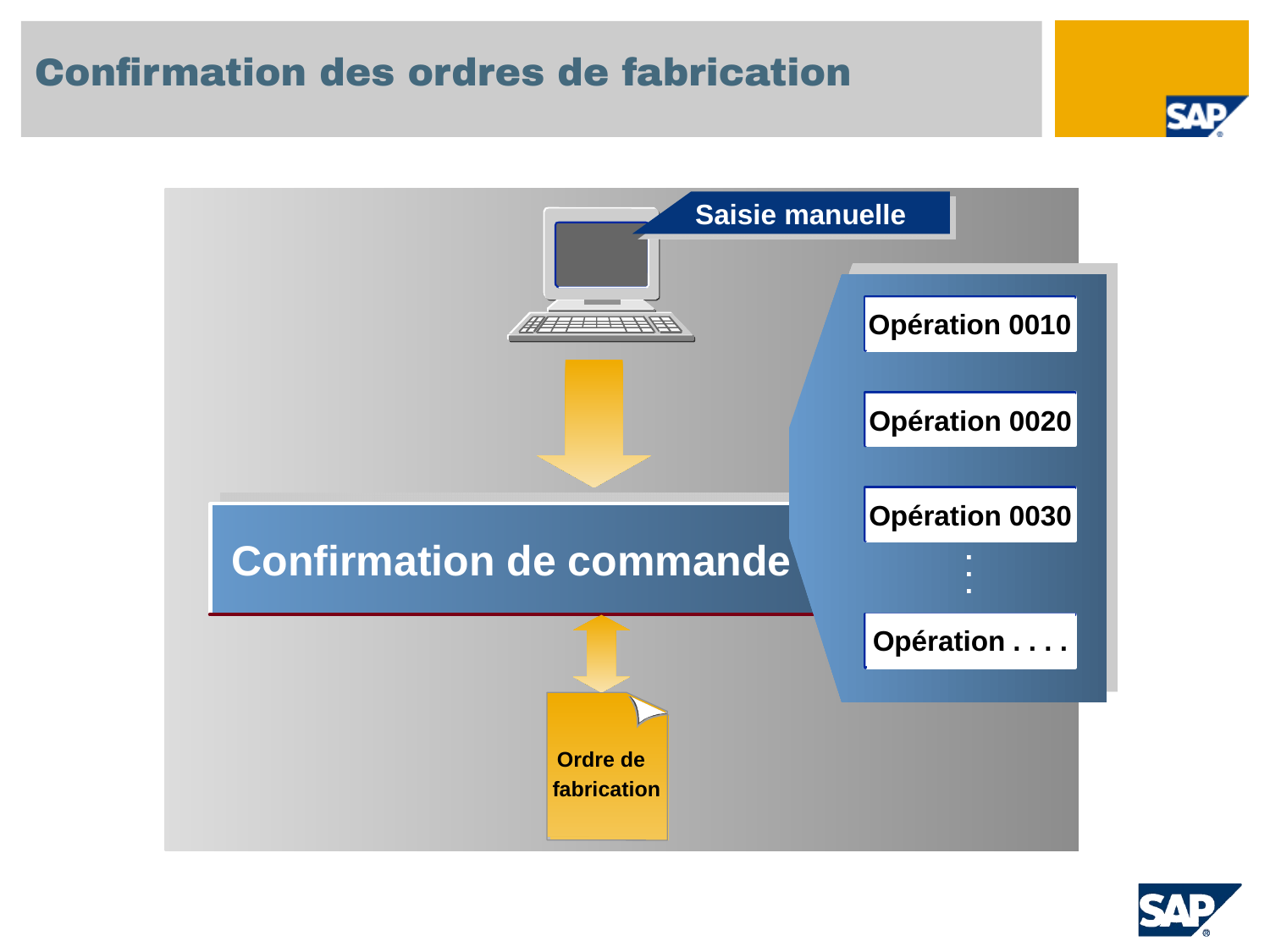

# Confirmation des ordres de fabrication

Saisie manuelle

Opération 0010

Opération 0020

Opération 0030
Confirmation de commande

.
.
.
Opération . . . .

Ordre de
fabrication